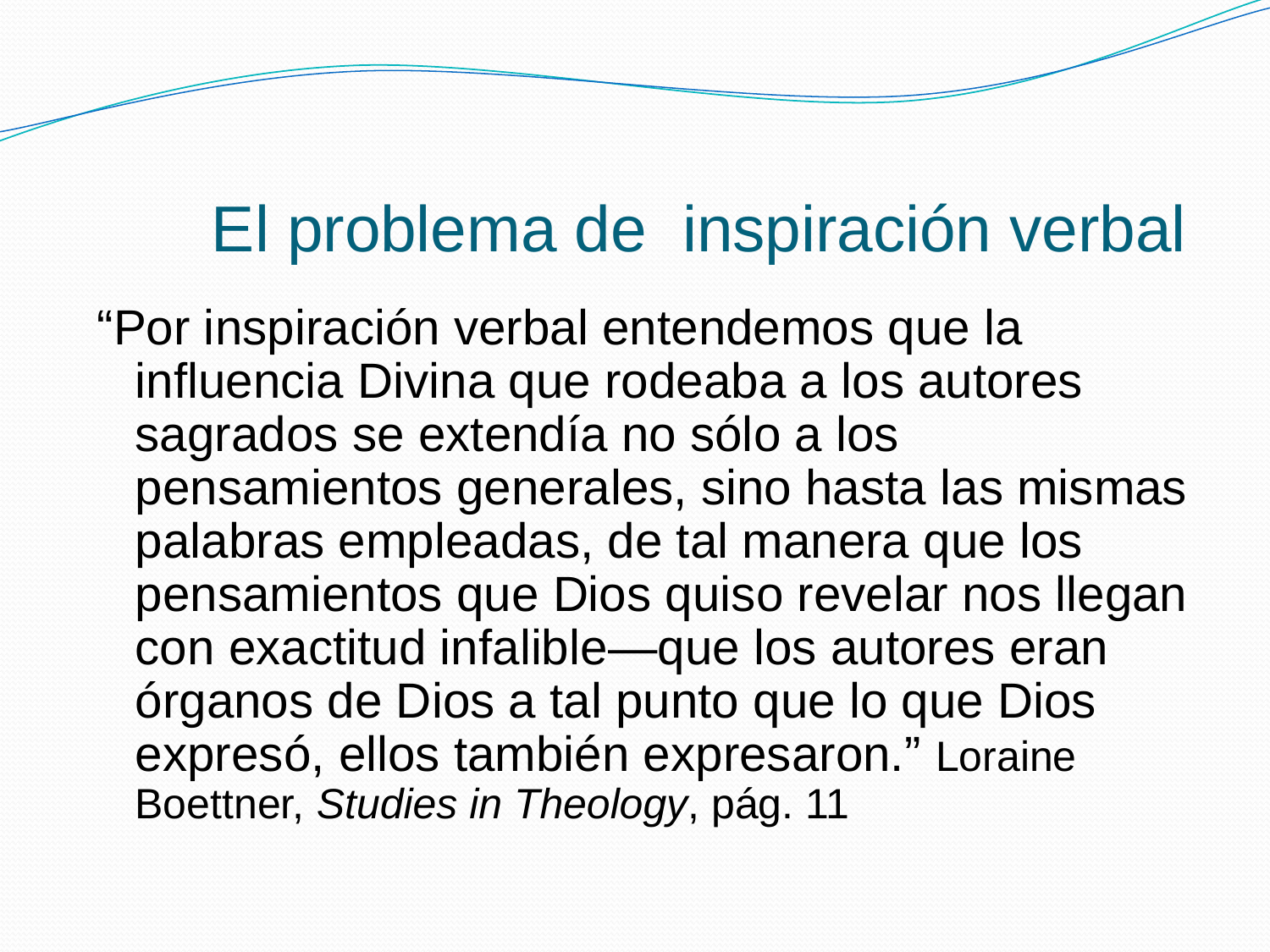

# El problema de  inspiración verbal
“Por inspiración verbal entendemos que la influencia Divina que rodeaba a los autores sagrados se extendía no sólo a los pensamientos generales, sino hasta las mismas palabras empleadas, de tal manera que los pensamientos que Dios quiso revelar nos llegan con exactitud infalible—que los autores eran órganos de Dios a tal punto que lo que Dios expresó, ellos también expresaron.” Loraine Boettner, Studies in Theology, pág. 11